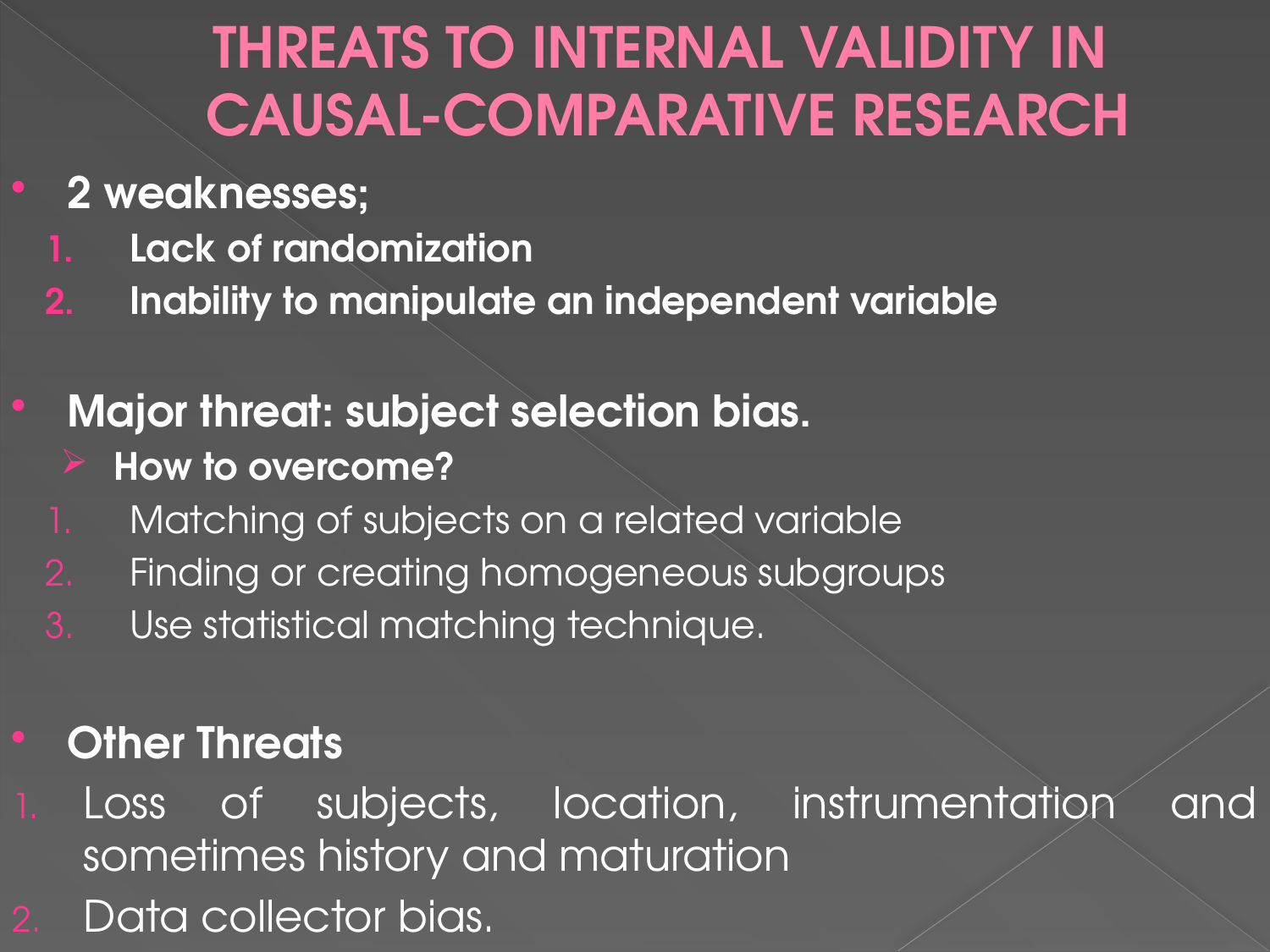

# THREATS TO INTERNAL VALIDITY IN CAUSAL-COMPARATIVE RESEARCH
2 weaknesses;
Lack of randomization
Inability to manipulate an independent variable

Major threat: subject selection bias.
How to overcome?
Matching of subjects on a related variable
Finding or creating homogeneous subgroups
Use statistical matching technique.

Other Threats
Loss of subjects, location, instrumentation and sometimes history and maturation
Data collector bias.